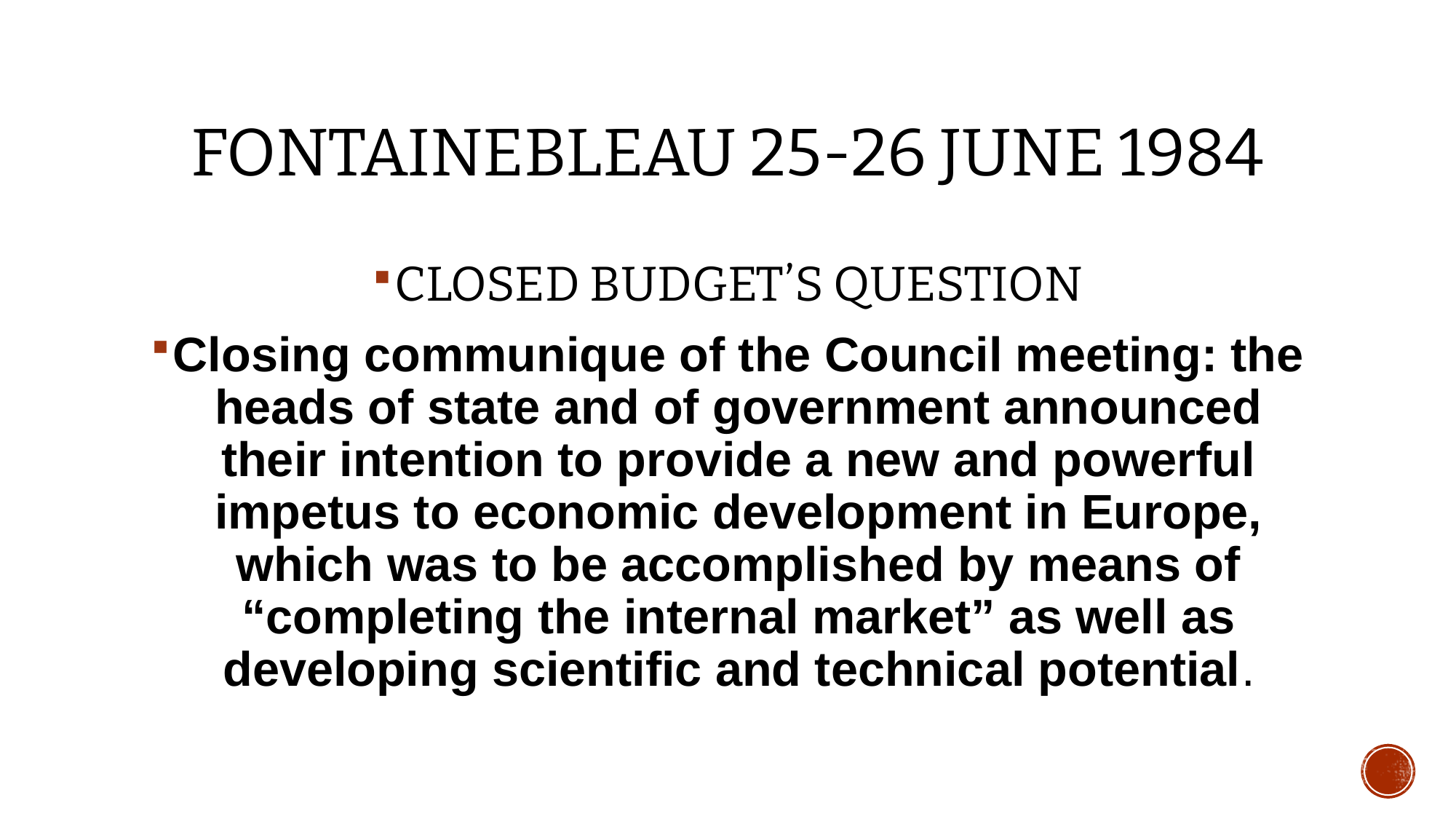

# FONTAINEBLEAU 25-26 JUNE 1984
CLOSED BUDGET’S QUESTION
Closing communique of the Council meeting: the heads of state and of government announced their intention to provide a new and powerful impetus to economic development in Europe, which was to be accomplished by means of “completing the internal market” as well as developing scientific and technical potential.